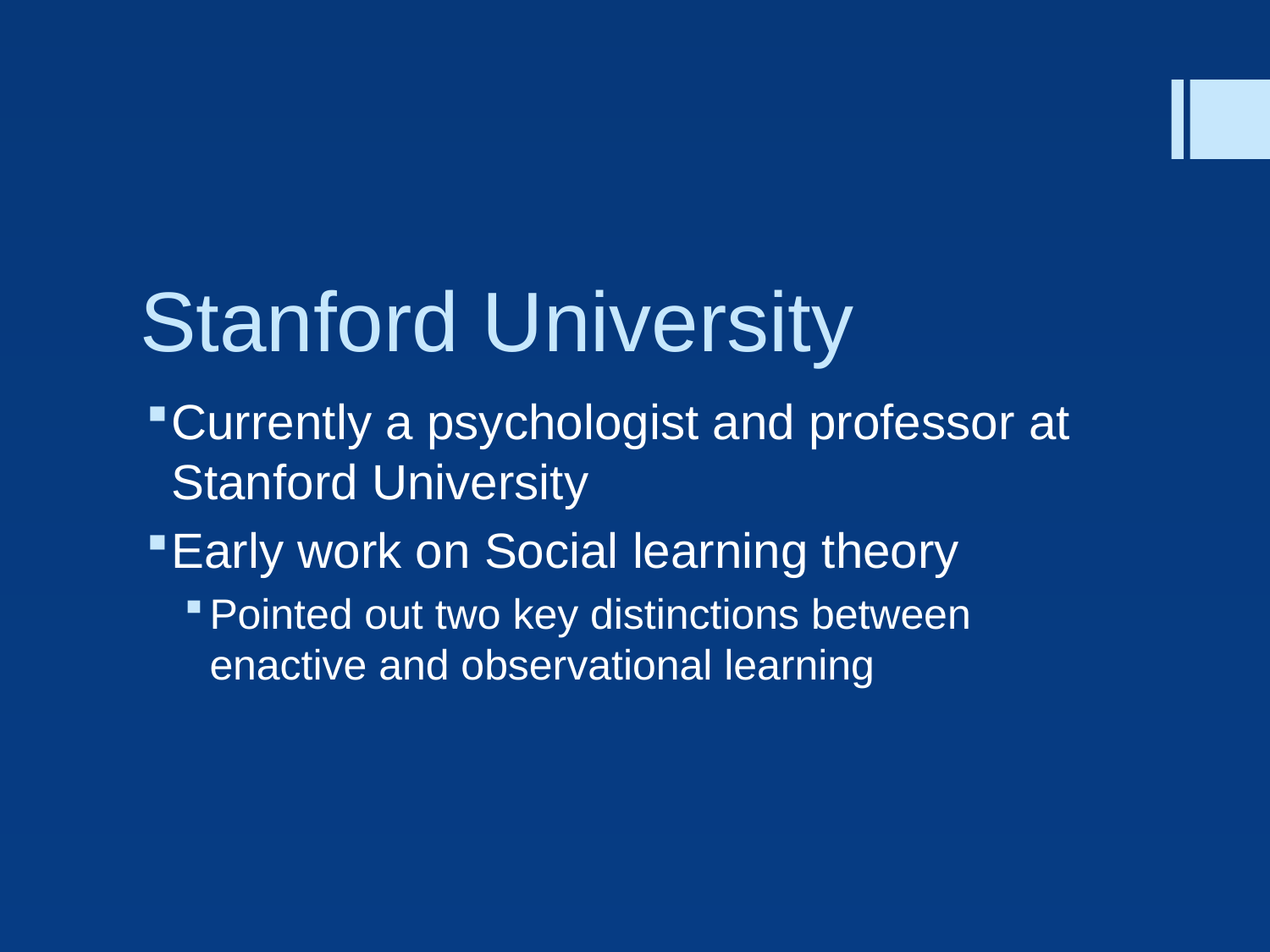

# Stanford University
Currently a psychologist and professor at Stanford University
Early work on Social learning theory
Pointed out two key distinctions between enactive and observational learning